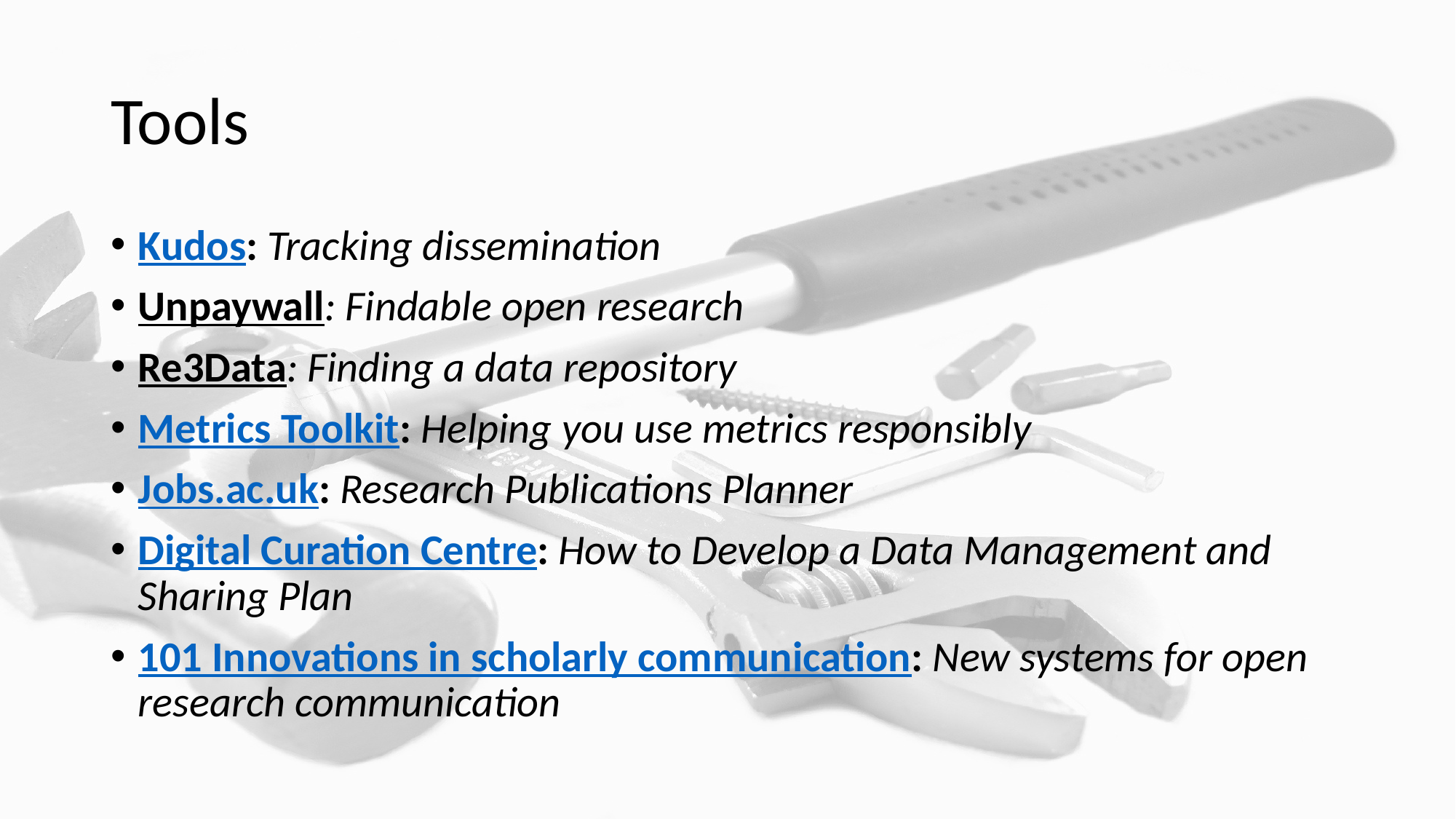

# Tools
Kudos: Tracking dissemination
Unpaywall: Findable open research
Re3Data: Finding a data repository
Metrics Toolkit: Helping you use metrics responsibly
Jobs.ac.uk: Research Publications Planner
Digital Curation Centre: How to Develop a Data Management and Sharing Plan
101 Innovations in scholarly communication: New systems for open research communication